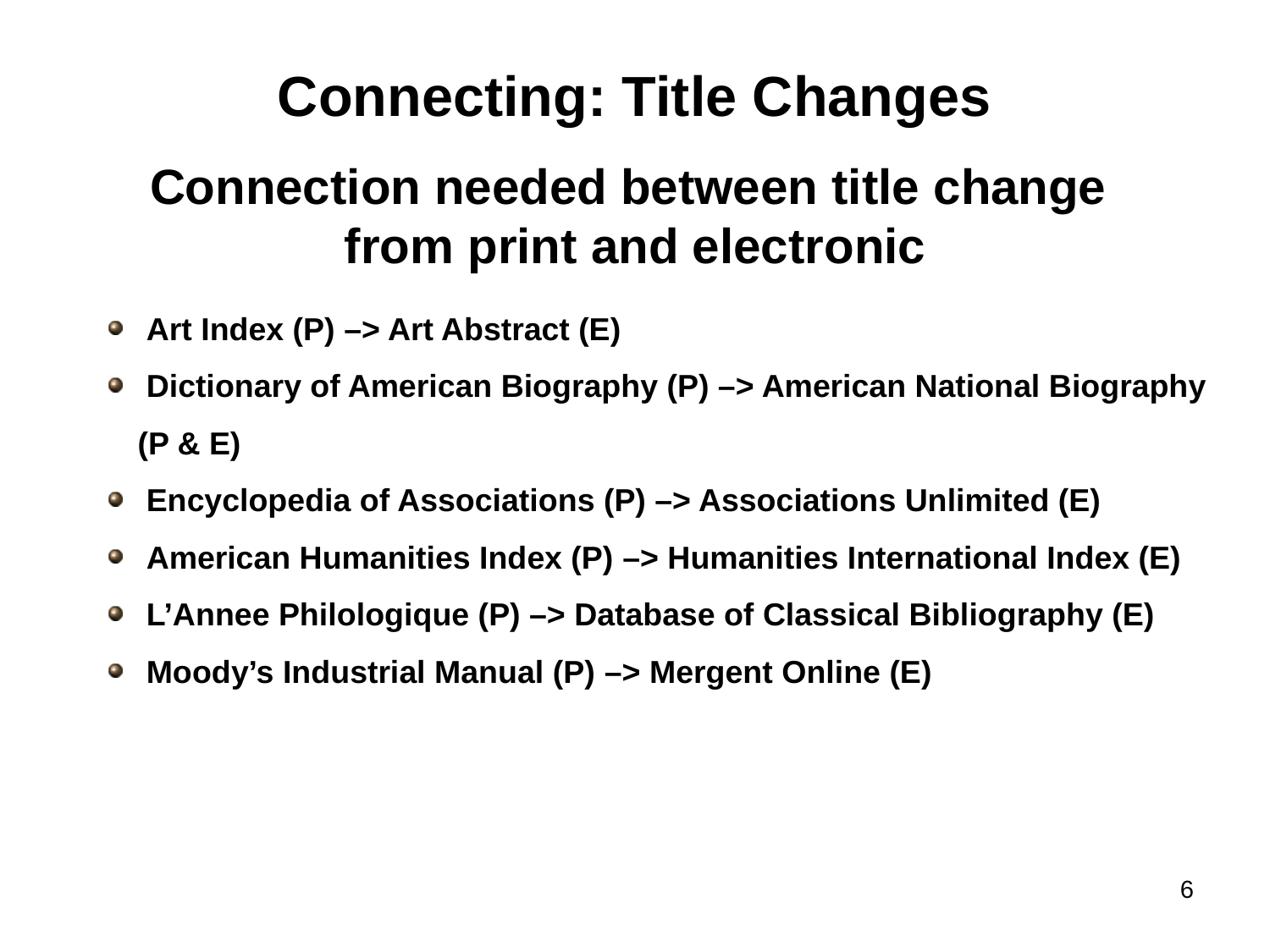

Connecting: Title Changes
Connection needed between title change
from print and electronic

 Art Index (P) –> Art Abstract (E)
 Dictionary of American Biography (P) –> American National Biography (P & E)
 Encyclopedia of Associations (P) –> Associations Unlimited (E)
 American Humanities Index (P) –> Humanities International Index (E)
 L’Annee Philologique (P) –> Database of Classical Bibliography (E)
 Moody’s Industrial Manual (P) –> Mergent Online (E)
6